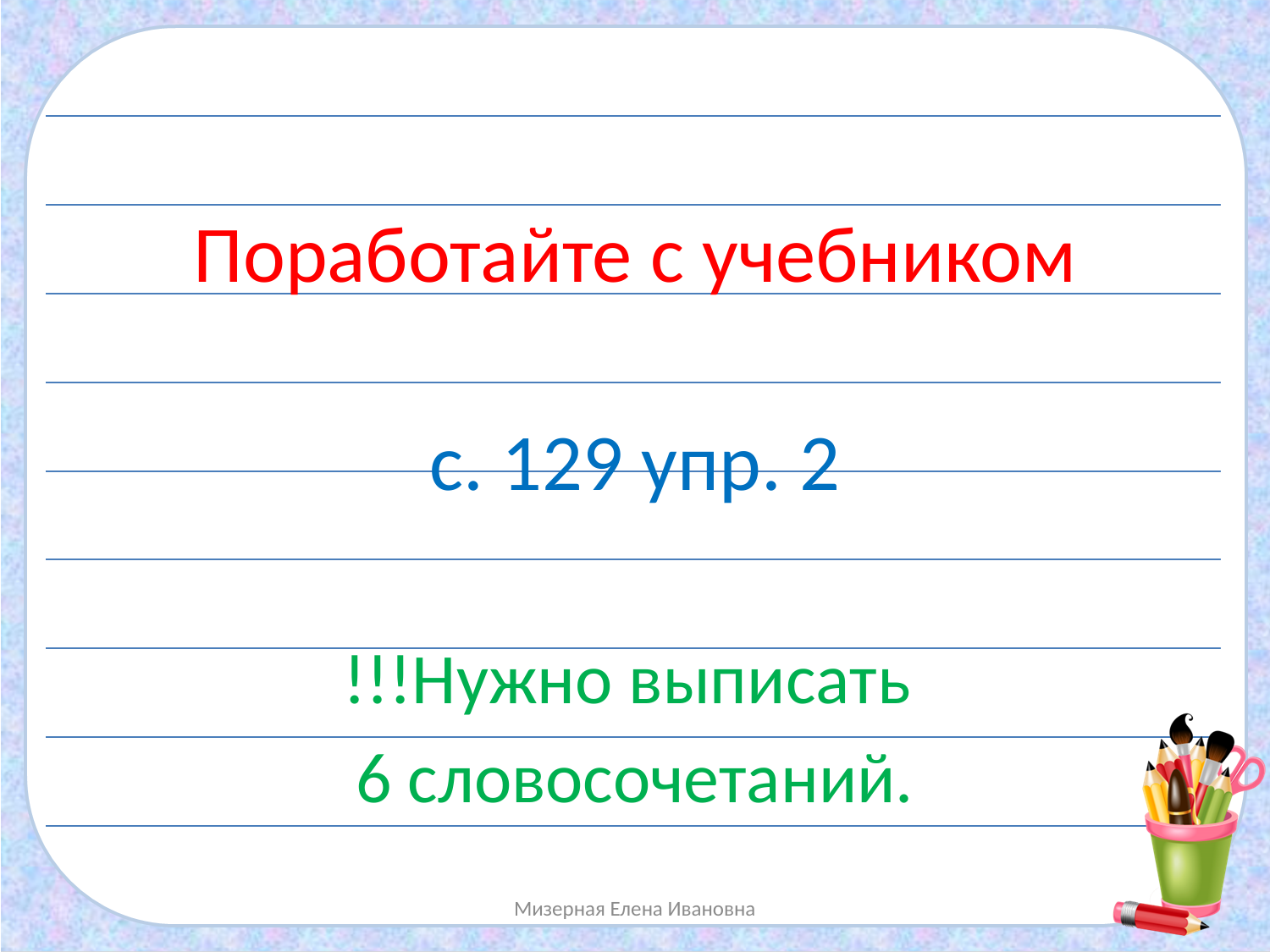

Поработайте с учебником
с. 129 упр. 2

!!!Нужно выписать
6 словосочетаний.
Мизерная Елена Ивановна